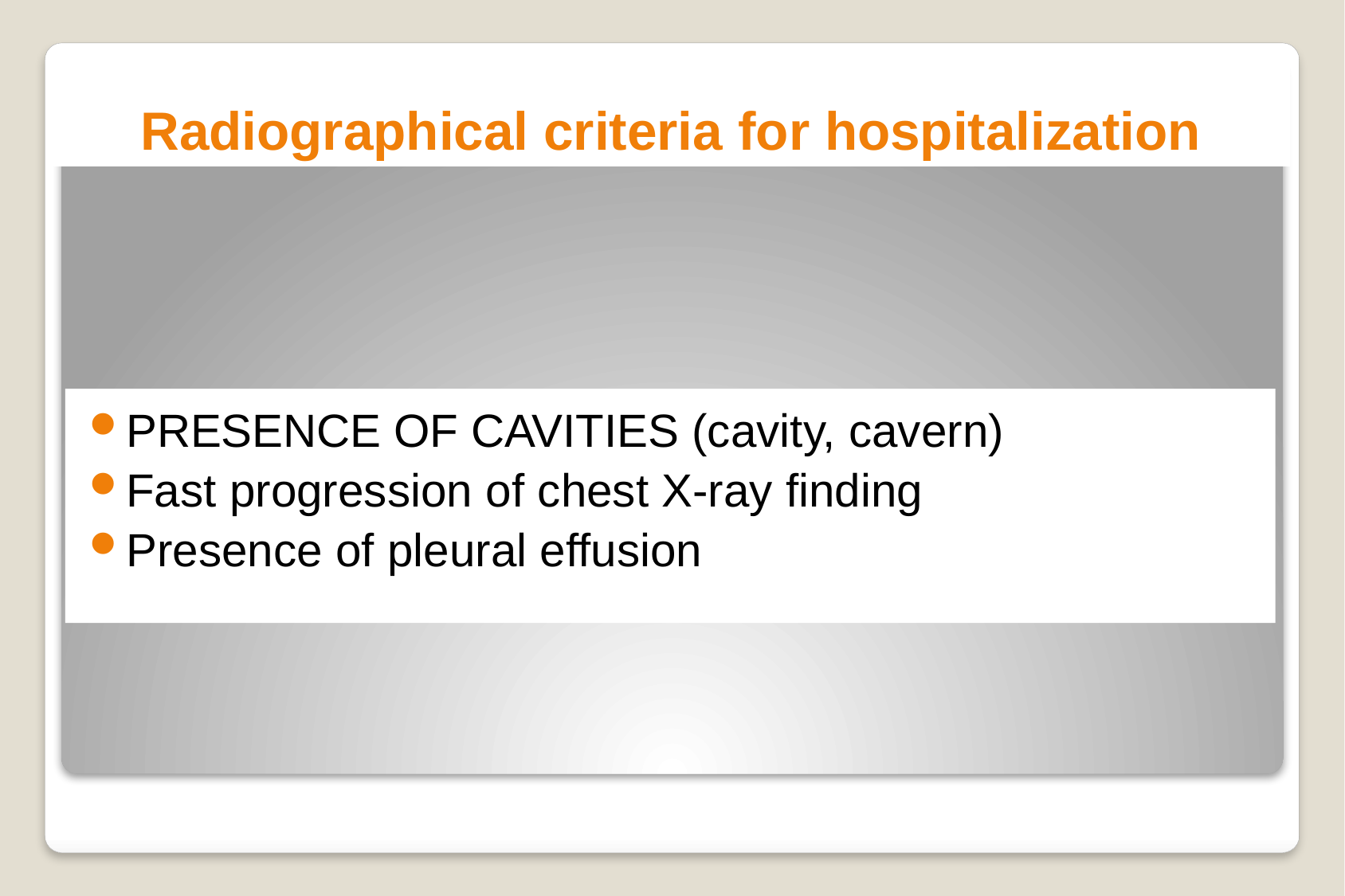

# Radiographical criteria for hospitalization
PRESENCE OF CAVITIES (cavity, cavern)
Fast progression of chest X-ray finding
Presence of pleural effusion